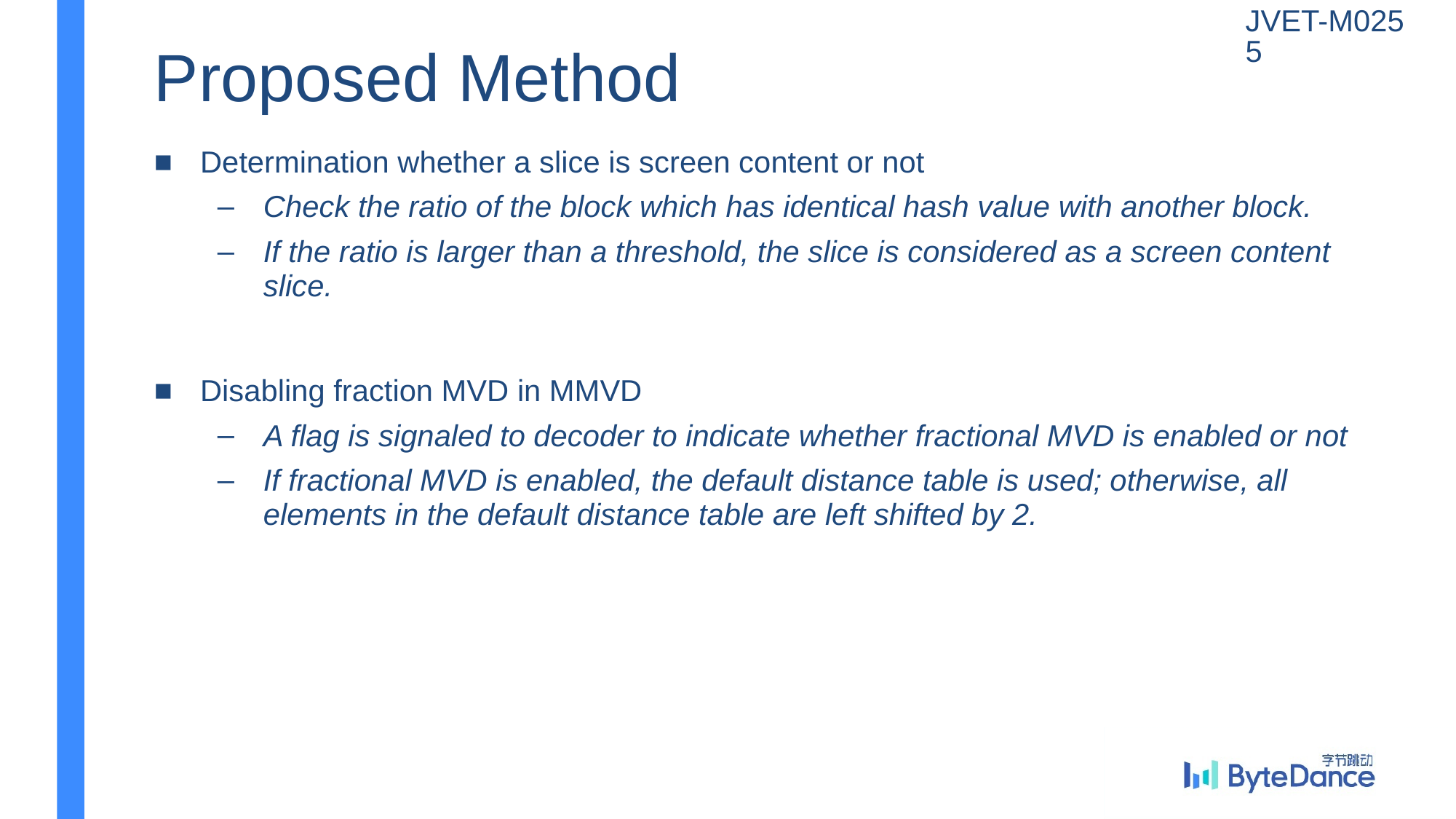

JVET-M0255
# Proposed Method
Determination whether a slice is screen content or not
Check the ratio of the block which has identical hash value with another block.
If the ratio is larger than a threshold, the slice is considered as a screen content slice.

Disabling fraction MVD in MMVD
A flag is signaled to decoder to indicate whether fractional MVD is enabled or not
If fractional MVD is enabled, the default distance table is used; otherwise, all elements in the default distance table are left shifted by 2.